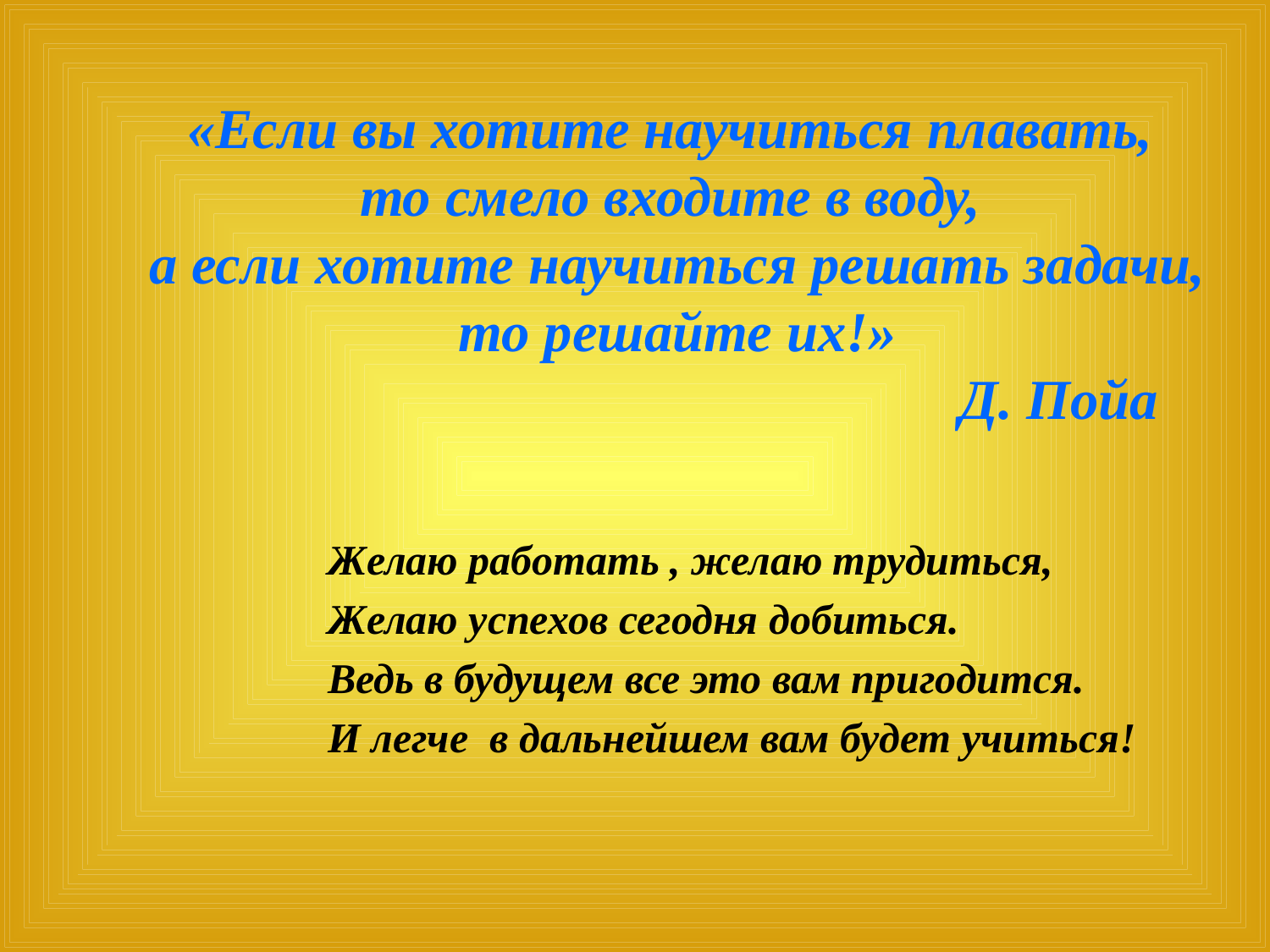

«Если вы хотите научиться плавать,
то смело входите в воду,
а если хотите научиться решать задачи,
 то решайте их!»
				                         Д. Пойа
Желаю работать , желаю трудиться,
Желаю успехов сегодня добиться.
Ведь в будущем все это вам пригодится.
И легче  в дальнейшем вам будет учиться!